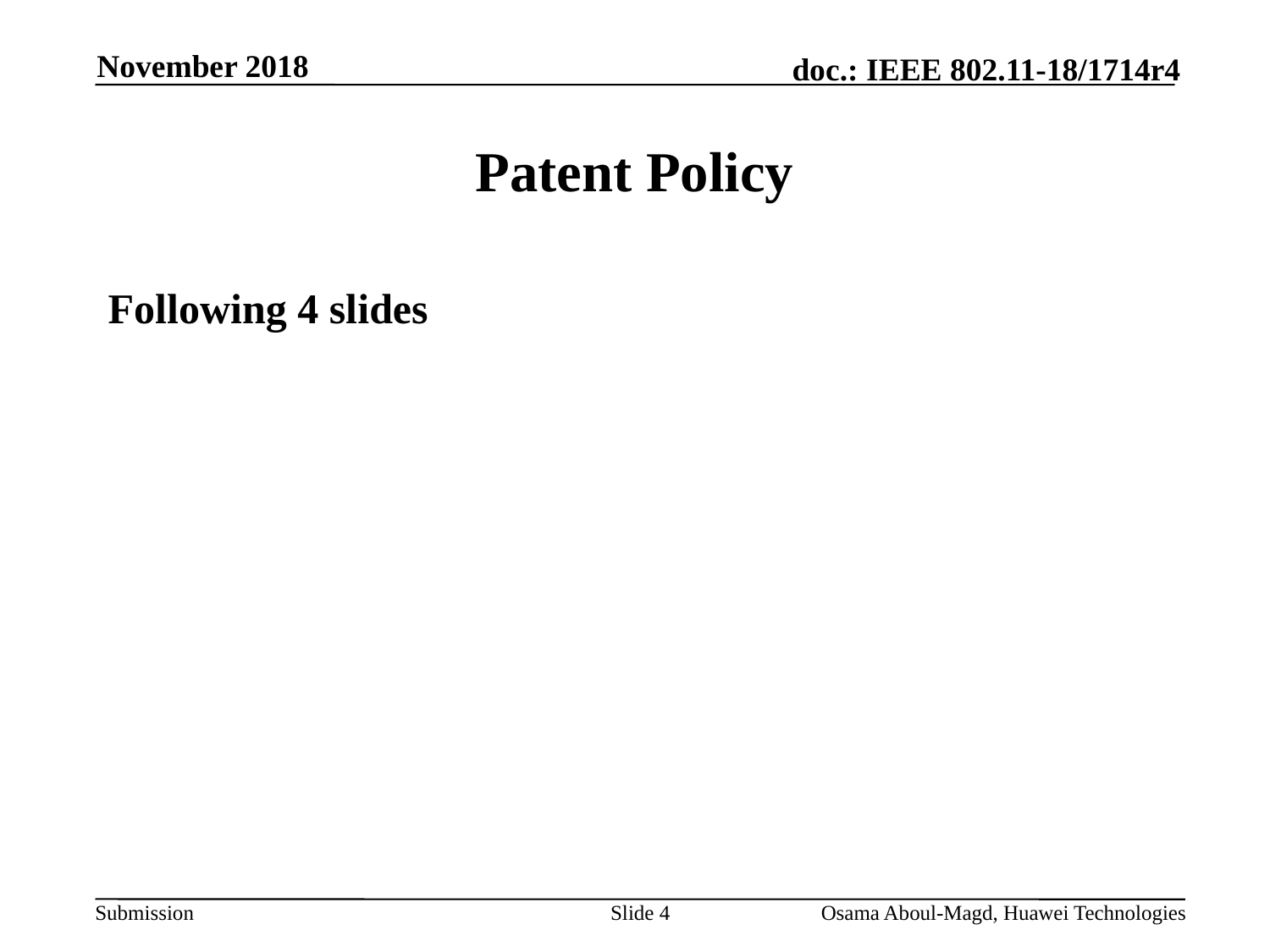

November 2018
# Patent Policy
Following 4 slides
Slide 4
Osama Aboul-Magd, Huawei Technologies